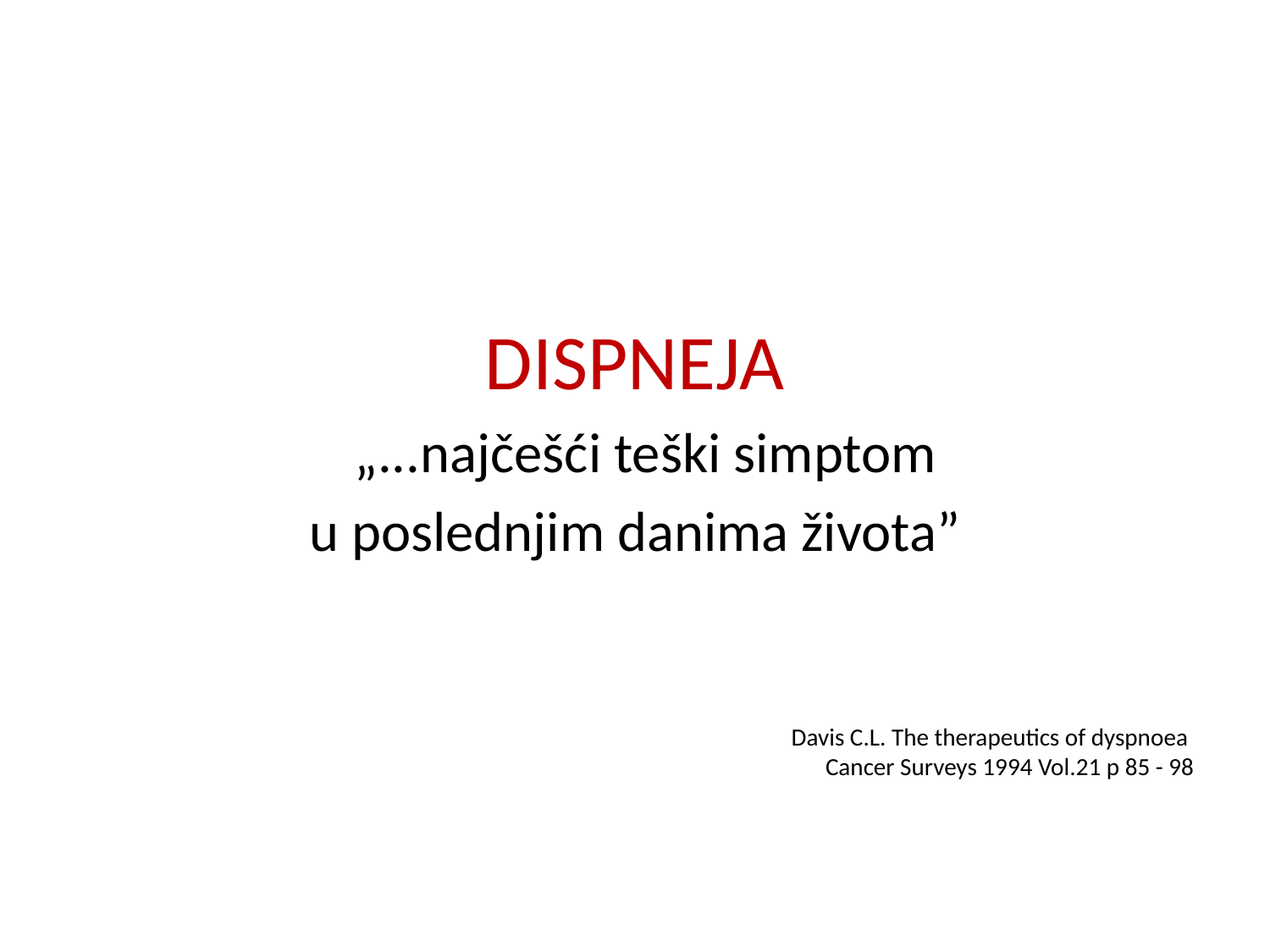

#

DISPNEJA
   „...najčešći teški simptom
u poslednjim danima životaˮ

Davis C.L. The therapeutics of dyspnoea
Cancer Surveys 1994 Vol.21 p 85 - 98